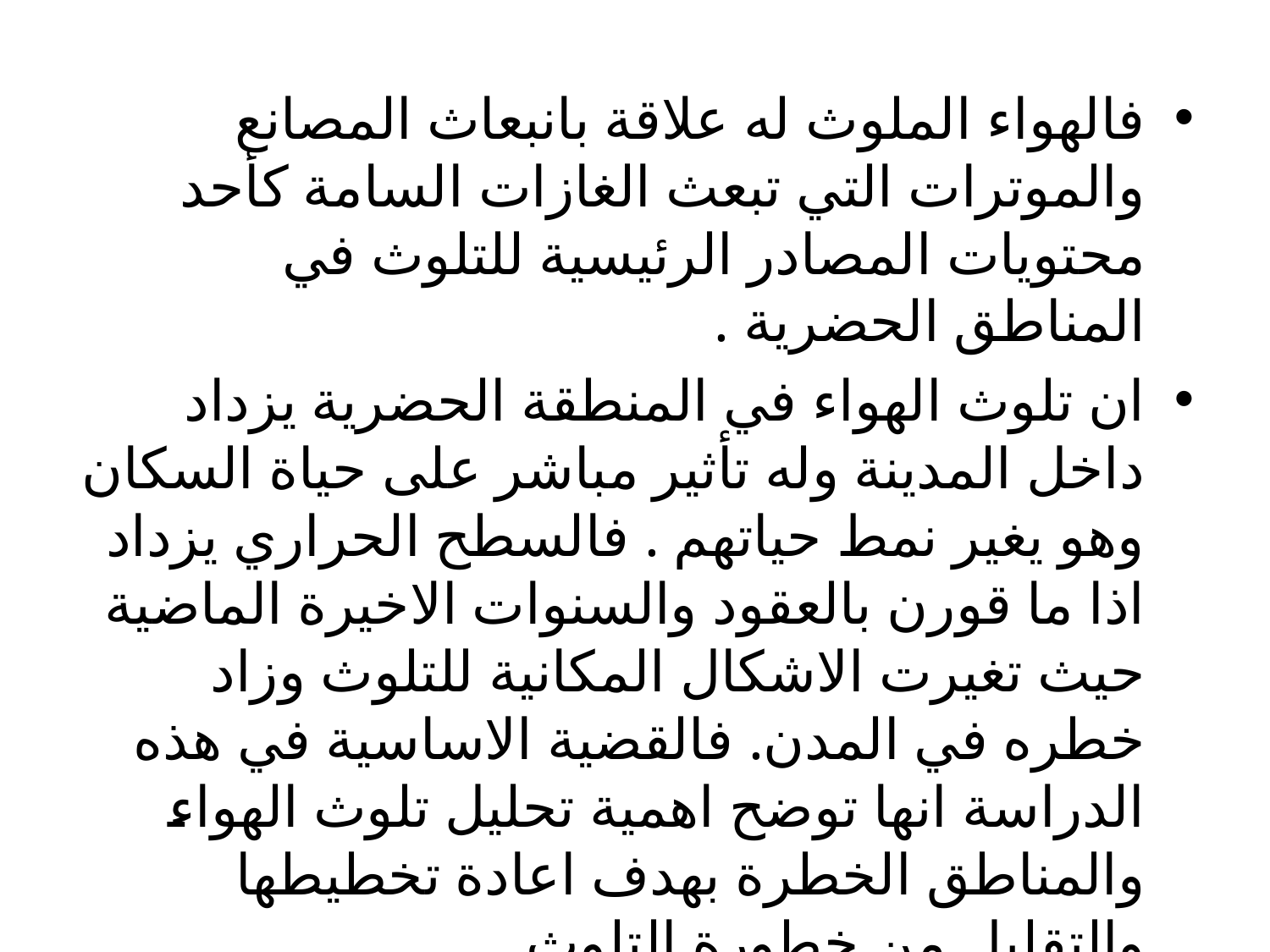

فالهواء الملوث له علاقة بانبعاث المصانع والموترات التي تبعث الغازات السامة كأحد محتويات المصادر الرئيسية للتلوث في المناطق الحضرية .
ان تلوث الهواء في المنطقة الحضرية يزداد داخل المدينة وله تأثير مباشر على حياة السكان وهو يغير نمط حياتهم . فالسطح الحراري يزداد اذا ما قورن بالعقود والسنوات الاخيرة الماضية حيث تغيرت الاشكال المكانية للتلوث وزاد خطره في المدن. فالقضية الاساسية في هذه الدراسة انها توضح اهمية تحليل تلوث الهواء والمناطق الخطرة بهدف اعادة تخطيطها والتقليل من خطورة التلوث.